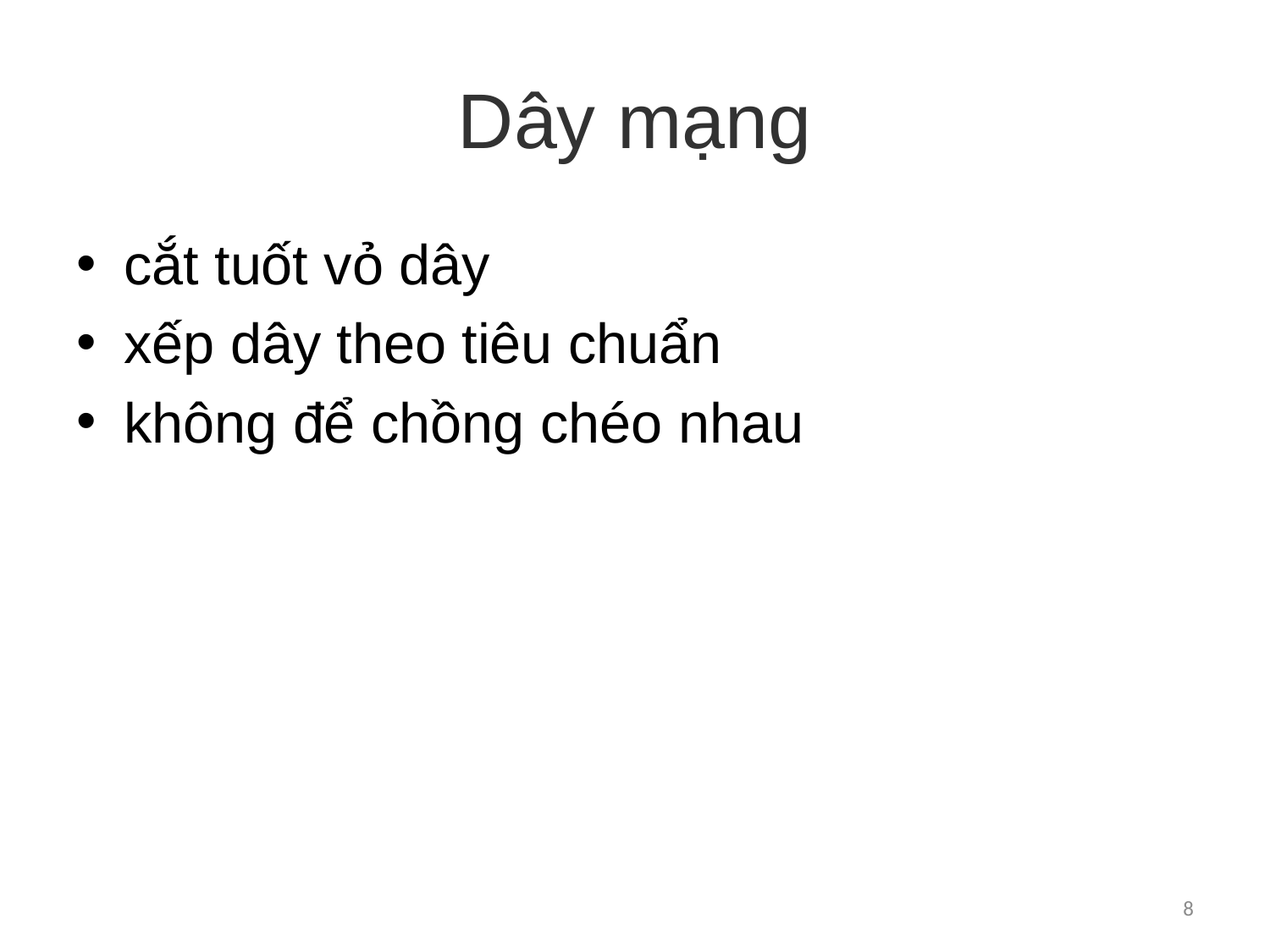

# Dây mạng
cắt tuốt vỏ dây
xếp dây theo tiêu chuẩn
không để chồng chéo nhau

8